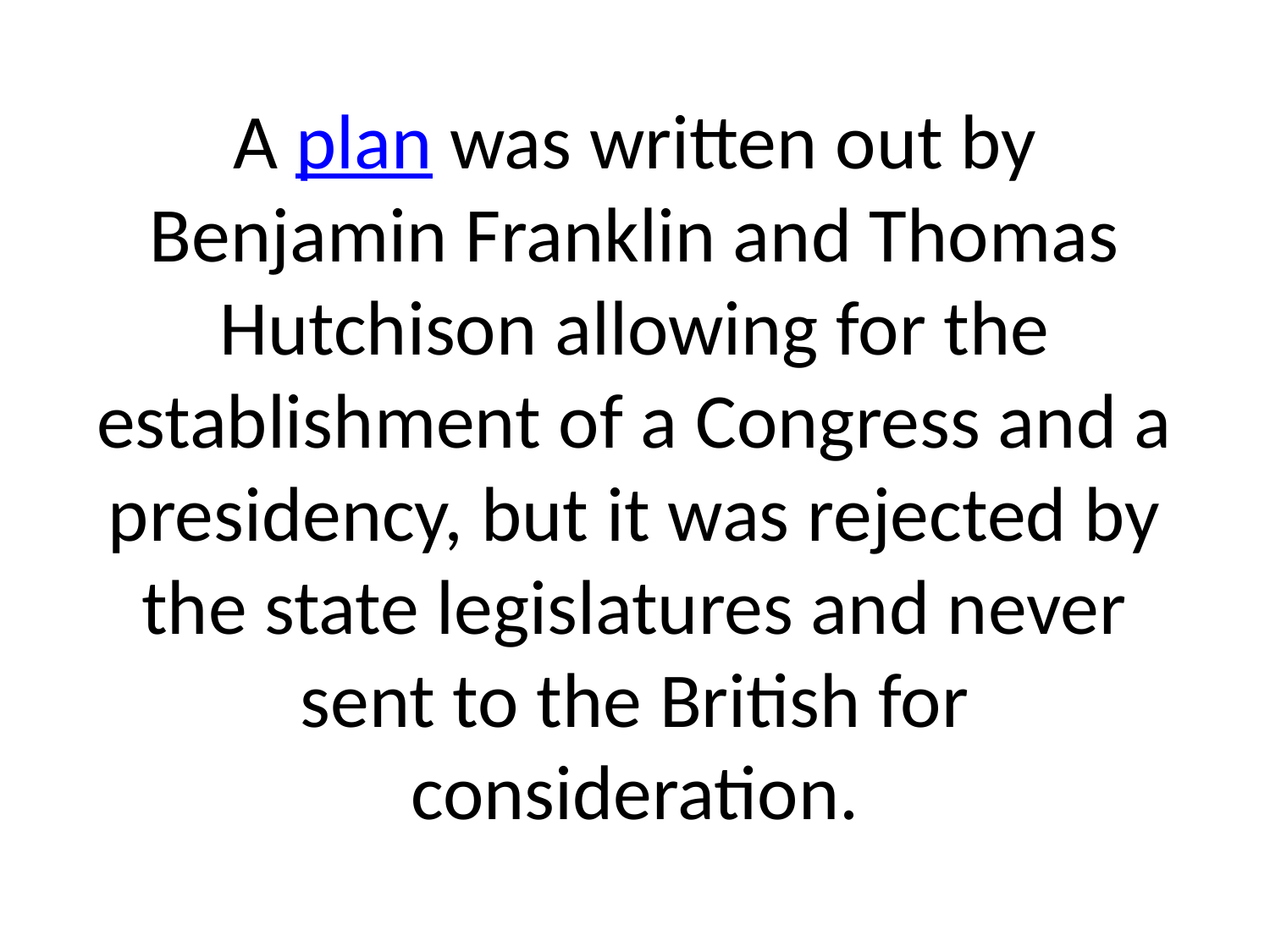

# A plan was written out by Benjamin Franklin and Thomas Hutchison allowing for the establishment of a Congress and a presidency, but it was rejected by the state legislatures and never sent to the British for consideration.